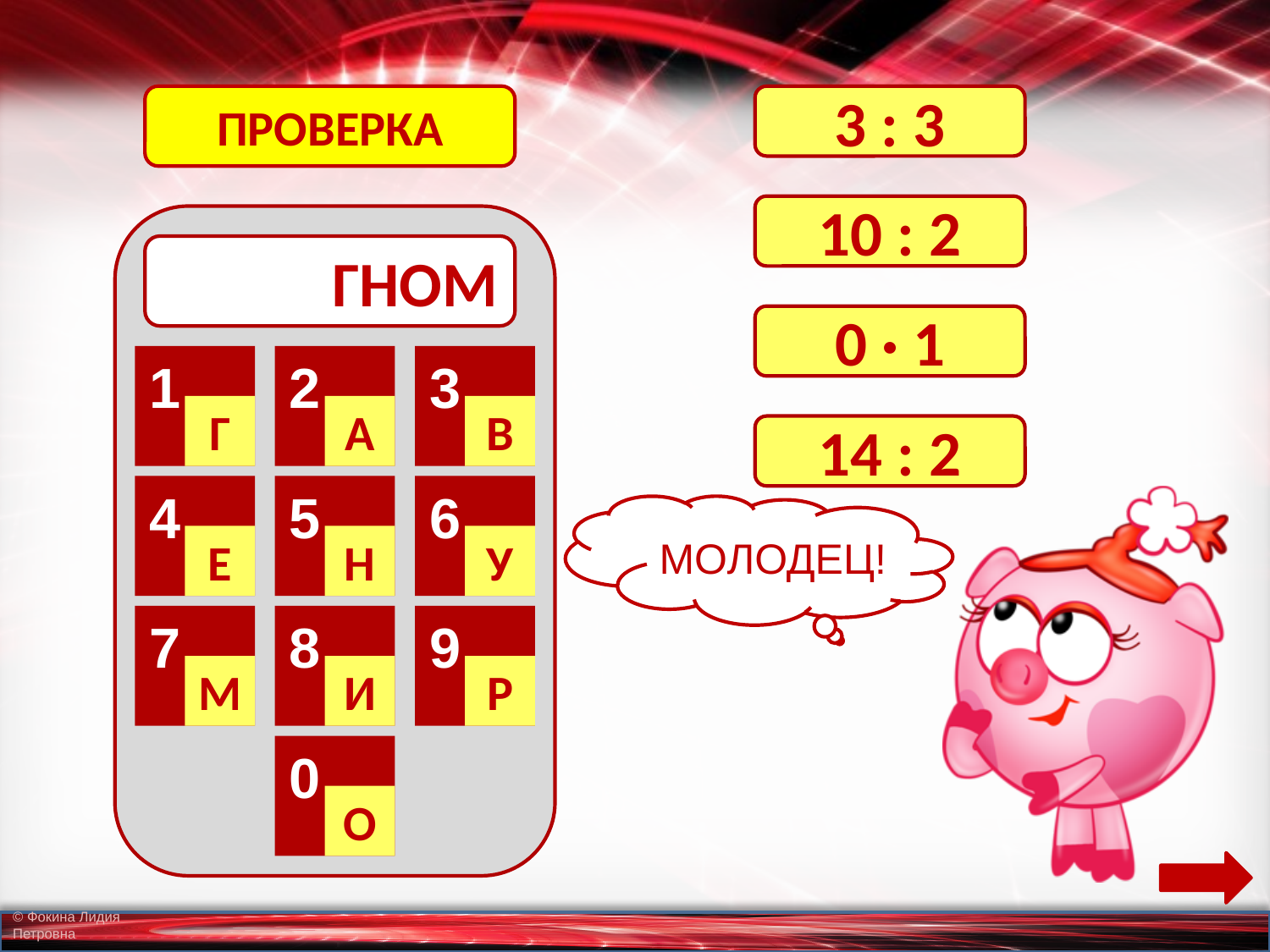

ПРОВЕРКА
3 : 3
10 : 2

ГНОМ
0 · 1

2
3
1
А
В
Г
14 : 2

4
5
6
МОЛОДЕЦ!
Е
Н
У

7
8
9
М
И
Р

0
О